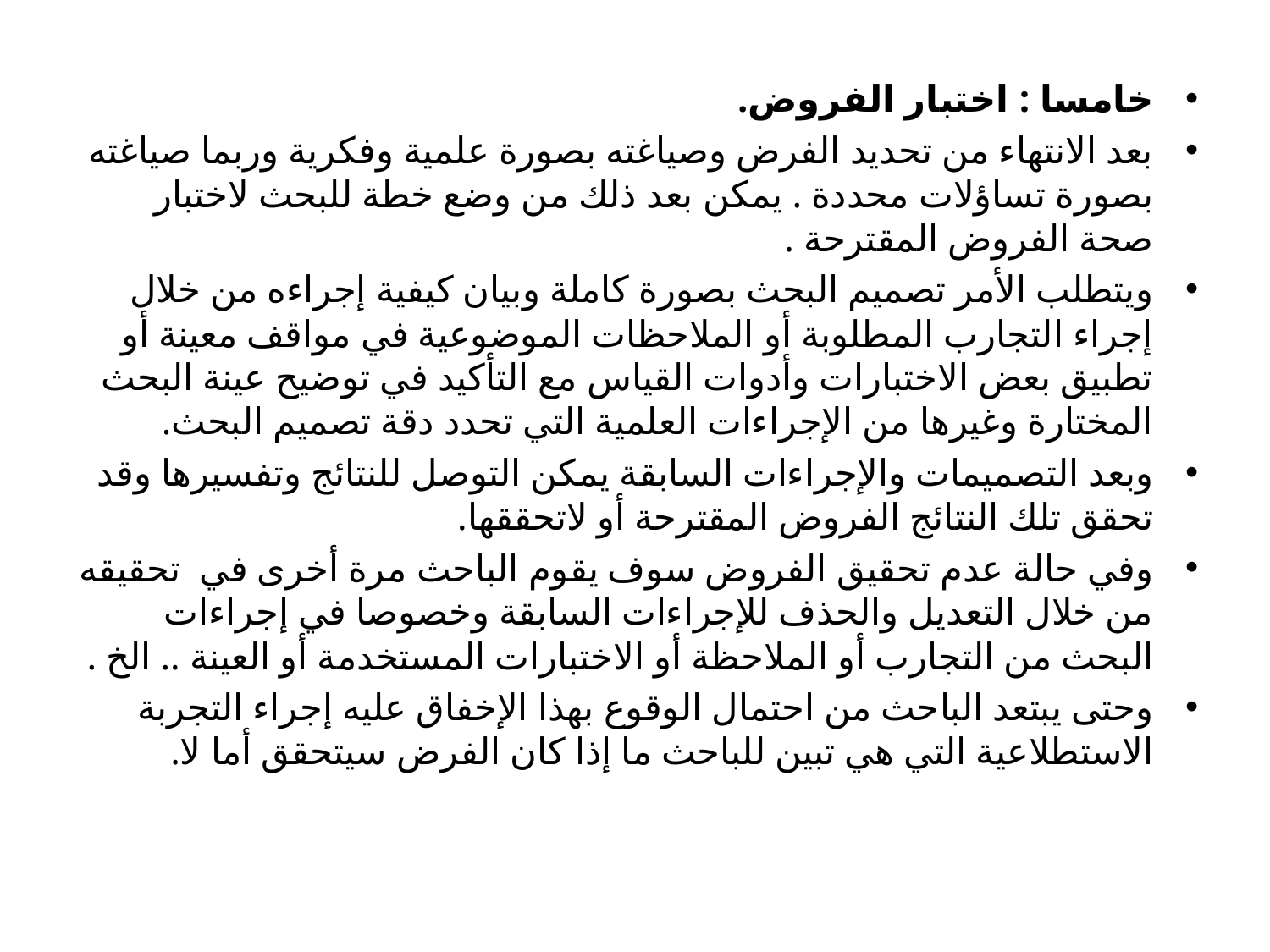

خامسا : اختبار الفروض.
بعد الانتهاء من تحديد الفرض وصياغته بصورة علمية وفكرية وربما صياغته بصورة تساؤلات محددة . يمكن بعد ذلك من وضع خطة للبحث لاختبار صحة الفروض المقترحة .
ويتطلب الأمر تصميم البحث بصورة كاملة وبيان كيفية إجراءه من خلال إجراء التجارب المطلوبة أو الملاحظات الموضوعية في مواقف معينة أو تطبيق بعض الاختبارات وأدوات القياس مع التأكيد في توضيح عينة البحث المختارة وغيرها من الإجراءات العلمية التي تحدد دقة تصميم البحث.
وبعد التصميمات والإجراءات السابقة يمكن التوصل للنتائج وتفسيرها وقد تحقق تلك النتائج الفروض المقترحة أو لاتحققها.
وفي حالة عدم تحقيق الفروض سوف يقوم الباحث مرة أخرى في  تحقيقه من خلال التعديل والحذف للإجراءات السابقة وخصوصا في إجراءات البحث من التجارب أو الملاحظة أو الاختبارات المستخدمة أو العينة .. الخ .
وحتى يبتعد الباحث من احتمال الوقوع بهذا الإخفاق عليه إجراء التجربة الاستطلاعية التي هي تبين للباحث ما إذا كان الفرض سيتحقق أما لا.